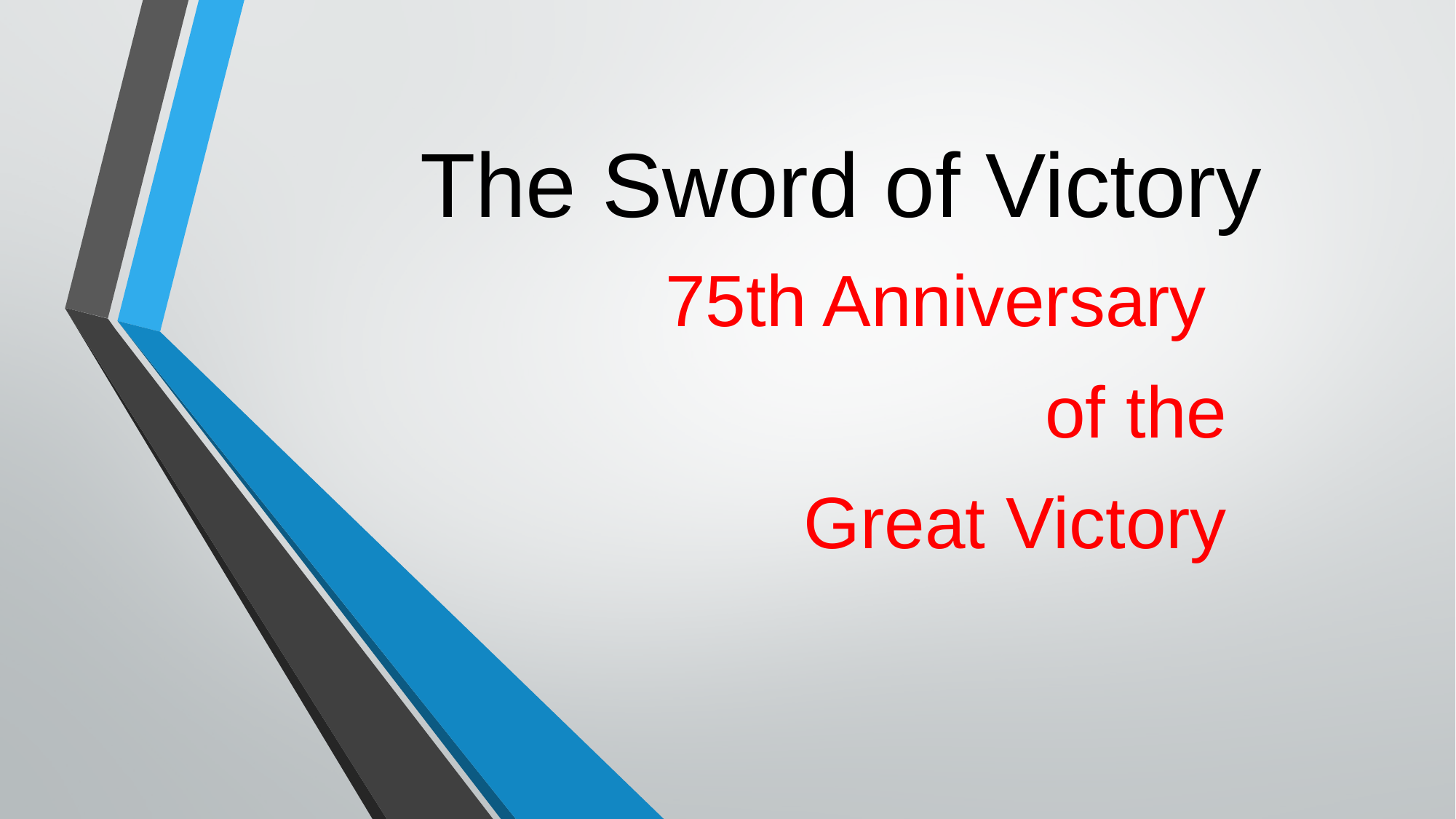

# The Sword of Victory
 75th Anniversary
of the
Great Victory